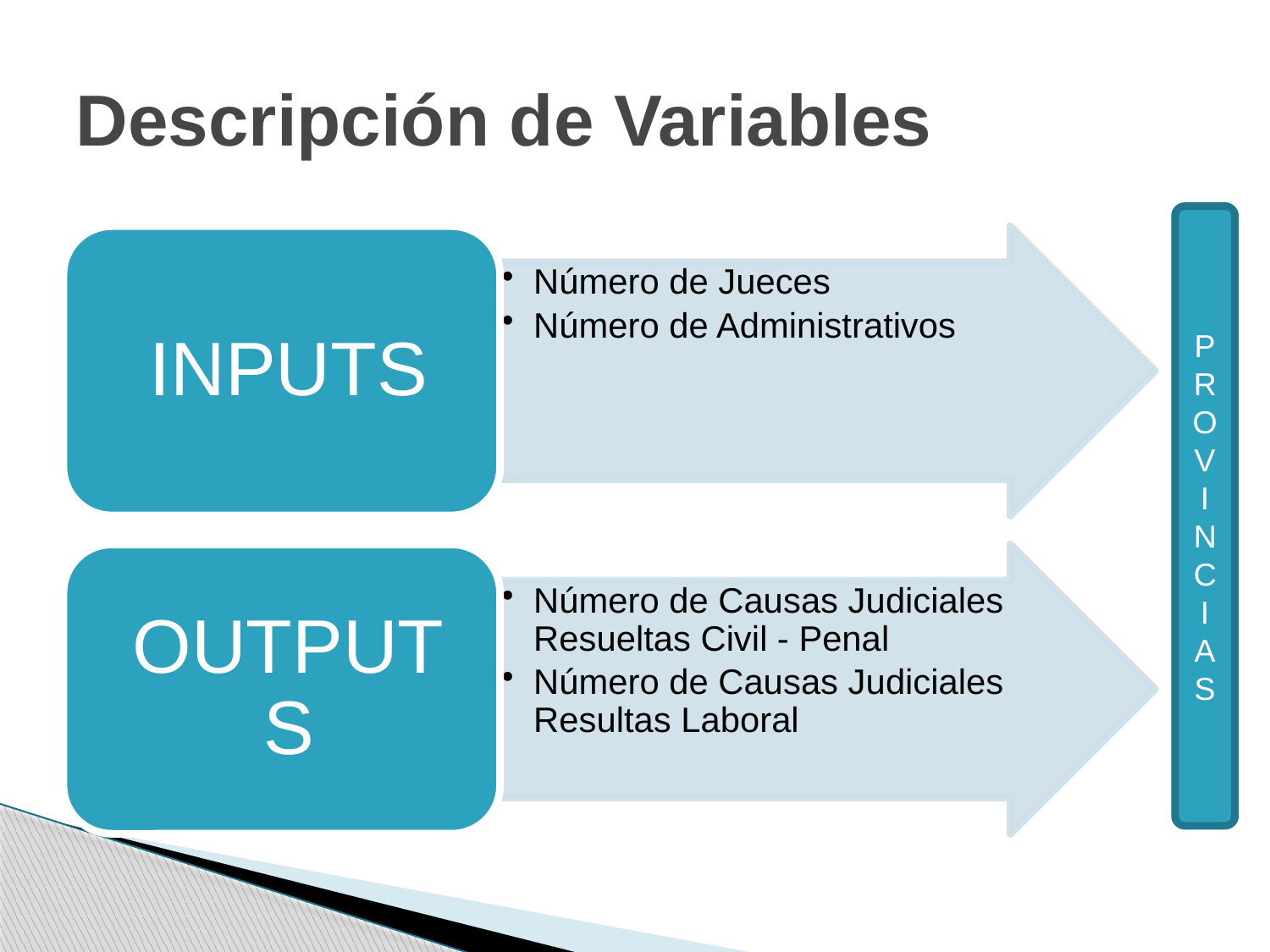

# Descripción de Variables
PROVINCIAS
Número de Jueces
Número de Administrativos
INPUTS
Número de Causas Judiciales Resueltas Civil - Penal
Número de Causas Judiciales Resultas Laboral
OUTPUTS